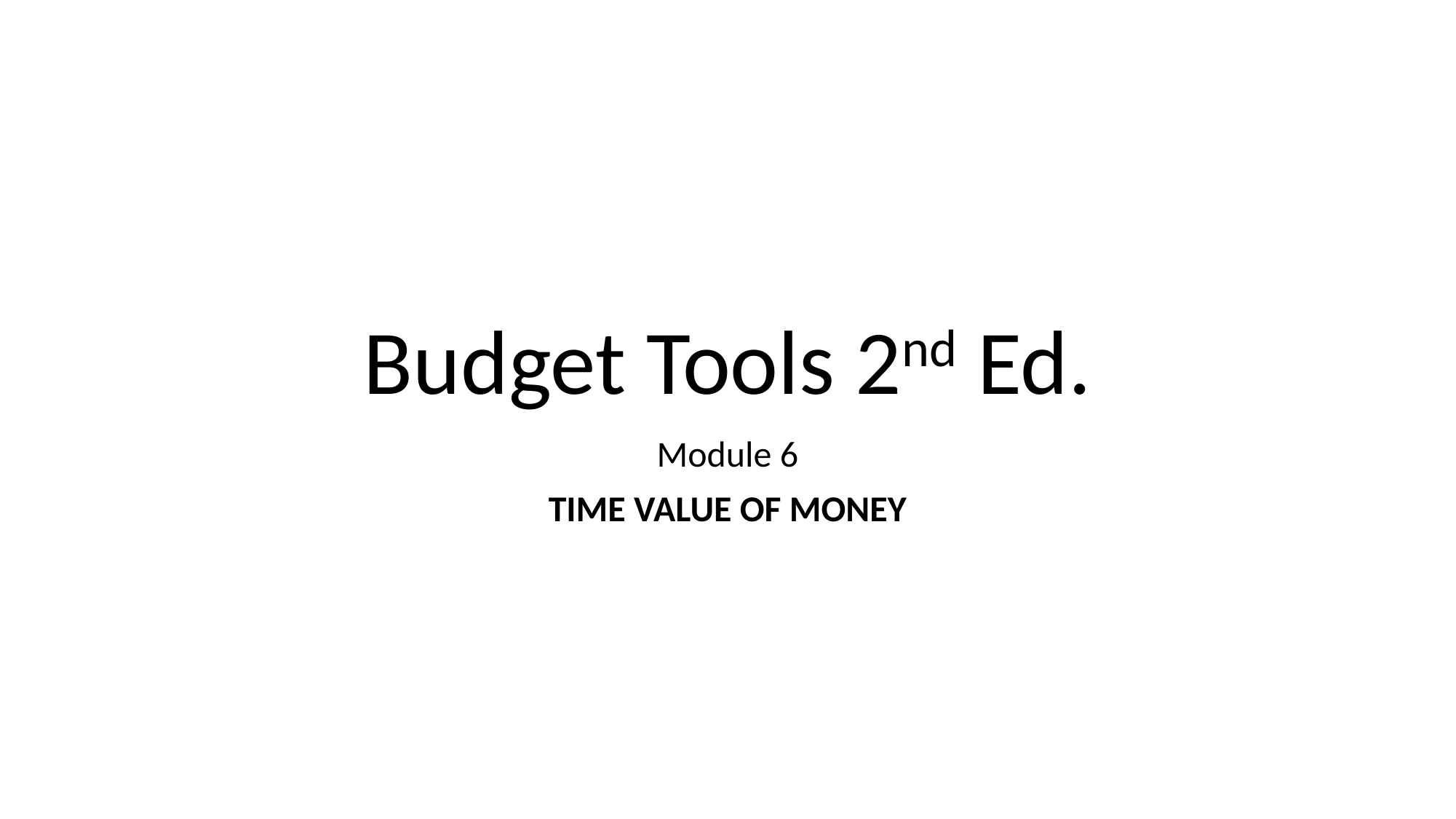

# Budget Tools 2nd Ed.
Module 6
Time Value of Money